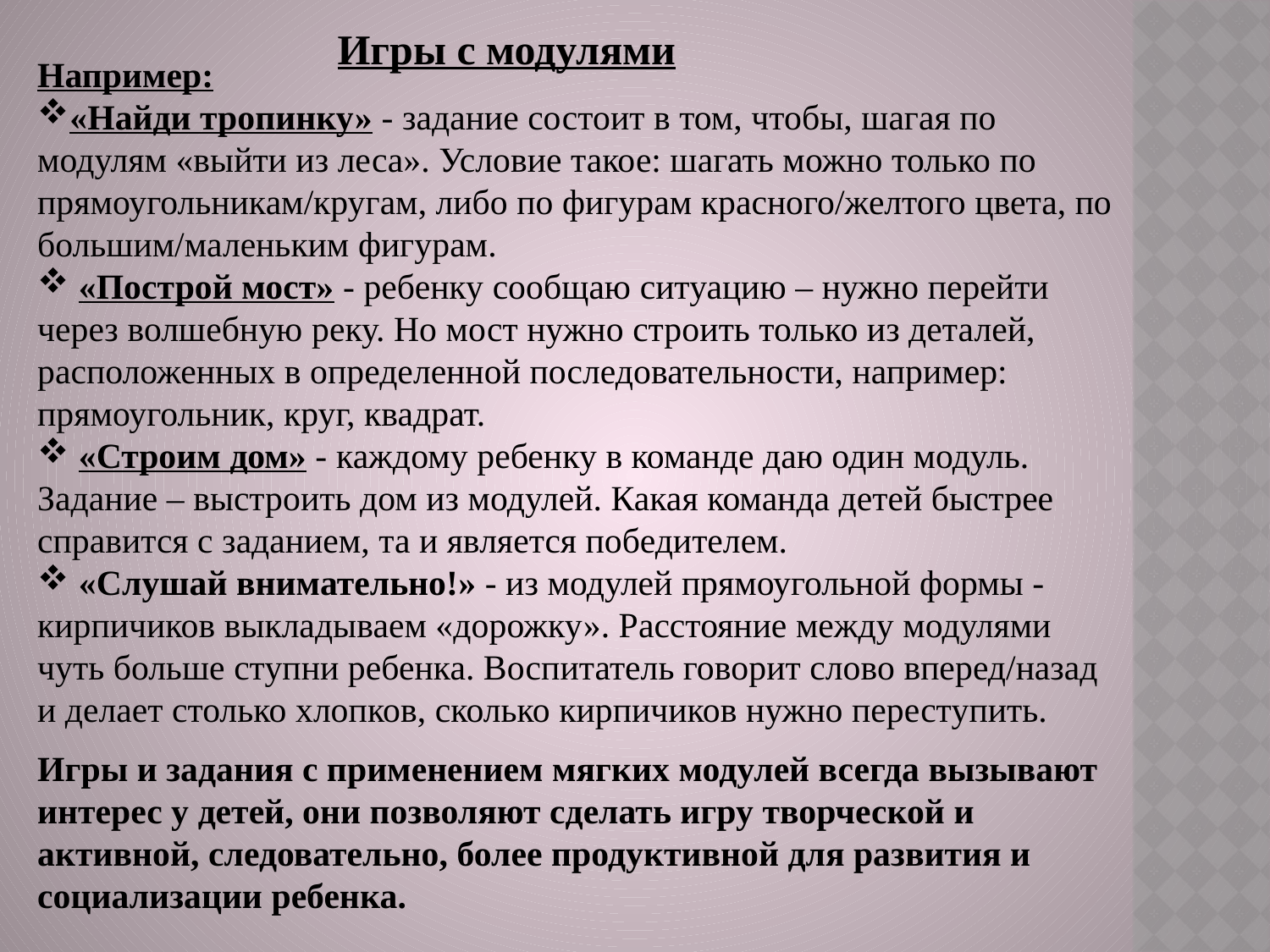

Игры с модулями
Например:
«Найди тропинку» - задание состоит в том, чтобы, шагая по модулям «выйти из леса». Условие такое: шагать можно только по прямоугольникам/кругам, либо по фигурам красного/желтого цвета, по большим/маленьким фигурам.
 «Построй мост» - ребенку сообщаю ситуацию – нужно перейти через волшебную реку. Но мост нужно строить только из деталей, расположенных в определенной последовательности, например: прямоугольник, круг, квадрат.
 «Строим дом» - каждому ребенку в команде даю один модуль. Задание – выстроить дом из модулей. Какая команда детей быстрее справится с заданием, та и является победителем.
 «Слушай внимательно!» - из модулей прямоугольной формы - кирпичиков выкладываем «дорожку». Расстояние между модулями чуть больше ступни ребенка. Воспитатель говорит слово вперед/назад и делает столько хлопков, сколько кирпичиков нужно переступить.

Игры и задания с применением мягких модулей всегда вызывают интерес у детей, они позволяют сделать игру творческой и активной, следовательно, более продуктивной для развития и социализации ребенка.